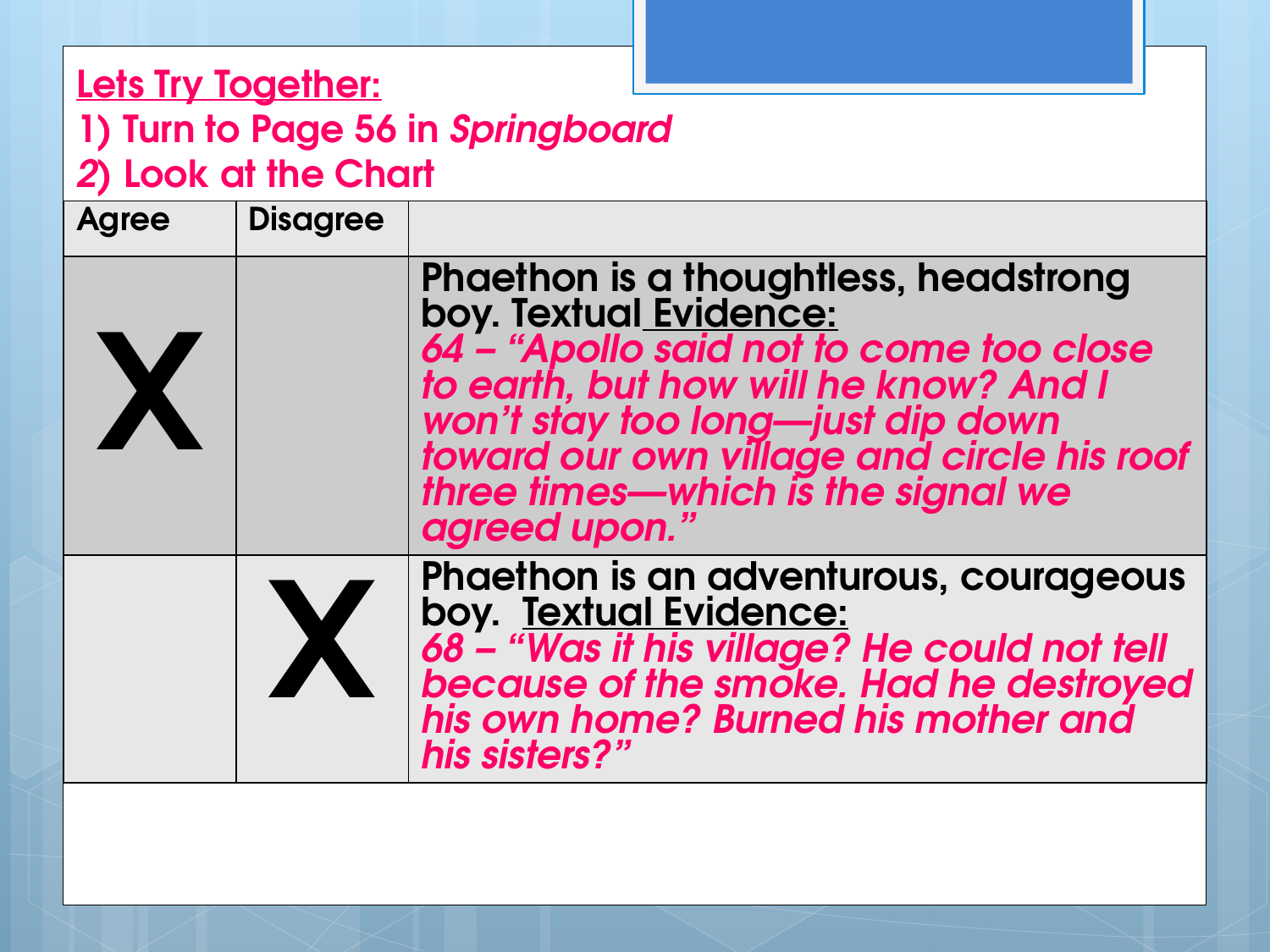

# Lets Try Together: 1) Turn to Page 56 in Springboard 2) Look at the Chart
| Agree | Disagree |  |
| --- | --- | --- |
| X |  | Phaethon is a thoughtless, headstrong boy. Textual Evidence: 64 – “Apollo said not to come too close to earth, but how will he know? And I won’t stay too long—just dip down toward our own village and circle his roof three times—which is the signal we agreed upon.” |
|  | X | Phaethon is an adventurous, courageous boy. Textual Evidence: 68 – “Was it his village? He could not tell because of the smoke. Had he destroyed his own home? Burned his mother and his sisters?” |